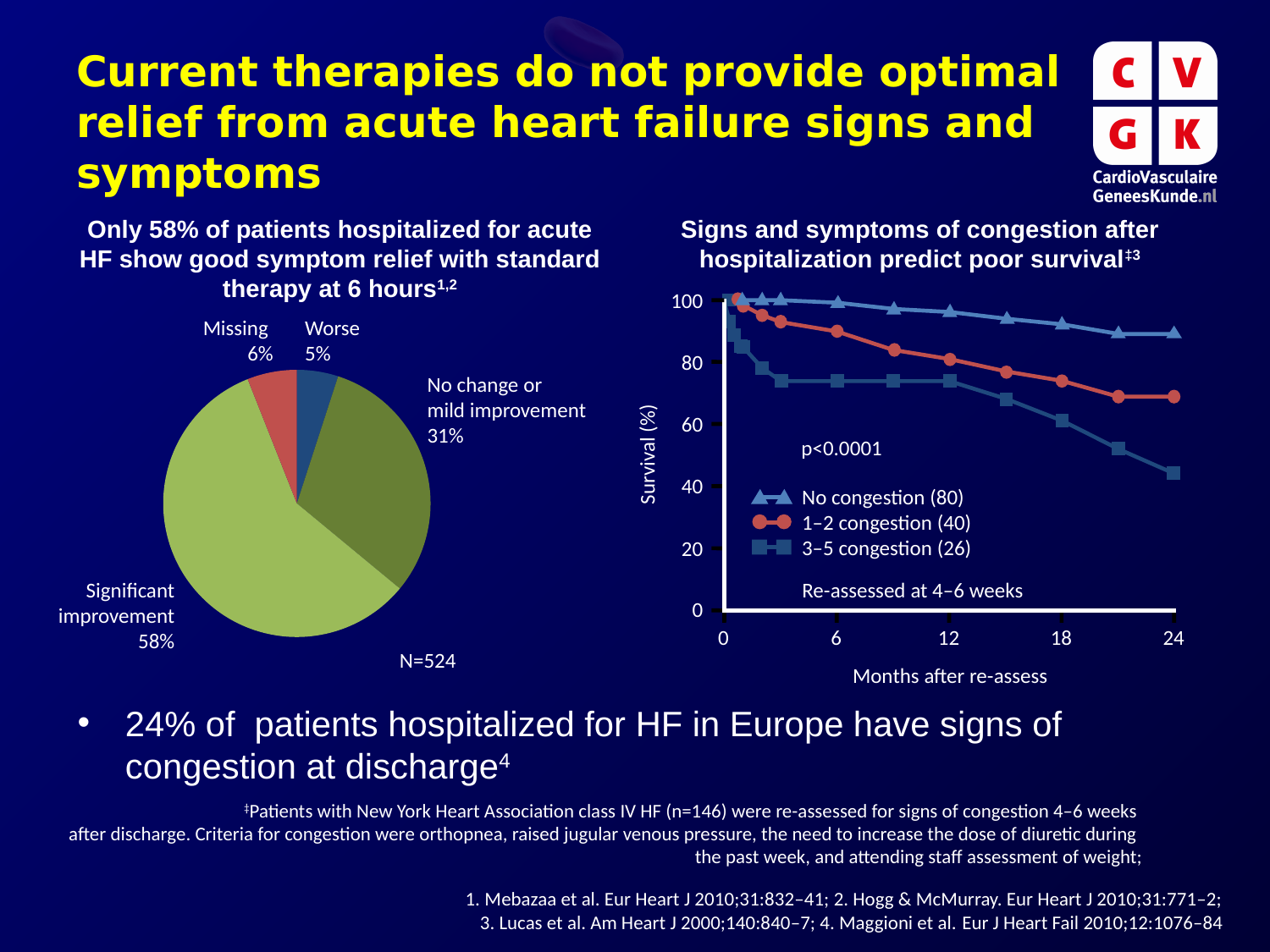

# Current therapies do not provide optimal relief from acute heart failure signs and symptoms
Only 58% of patients hospitalized for acute HF show good symptom relief with standard therapy at 6 hours1,2
Signs and symptoms of congestion after hospitalization predict poor survival‡3
100

Worse
5%
Missing
6%
80

### Chart

| Category | East |
|---|---|
| 1st Qtr | 5.0 |
| 2nd Qtr | 31.0 |
| 3rd Qtr | 58.0 |
| 4th Qtr | 6.0 |
No change or
mild improvement
31%
60
p<0.0001
Survival (%)
40
No congestion (80)
1–2 congestion (40)
3–5 congestion (26)

20

Re-assessed at 4–6 weeks
Significant
improvement
58%
0
0	6	12	18	24
N=524
Months after re-assess
24% of  patients hospitalized for HF in Europe have signs of congestion at discharge4
‡Patients with New York Heart Association class IV HF (n=146) were re-assessed for signs of congestion 4–6 weeks
after discharge. Criteria for congestion were orthopnea, raised jugular venous pressure, the need to increase the dose of diuretic during
the past week, and attending staff assessment of weight;
1. Mebazaa et al. Eur Heart J 2010;31:832–41; 2. Hogg & McMurray. Eur Heart J 2010;31:771–2;
3. Lucas et al. Am Heart J 2000;140:840–7; 4. Maggioni et al. Eur J Heart Fail 2010;12:1076–84